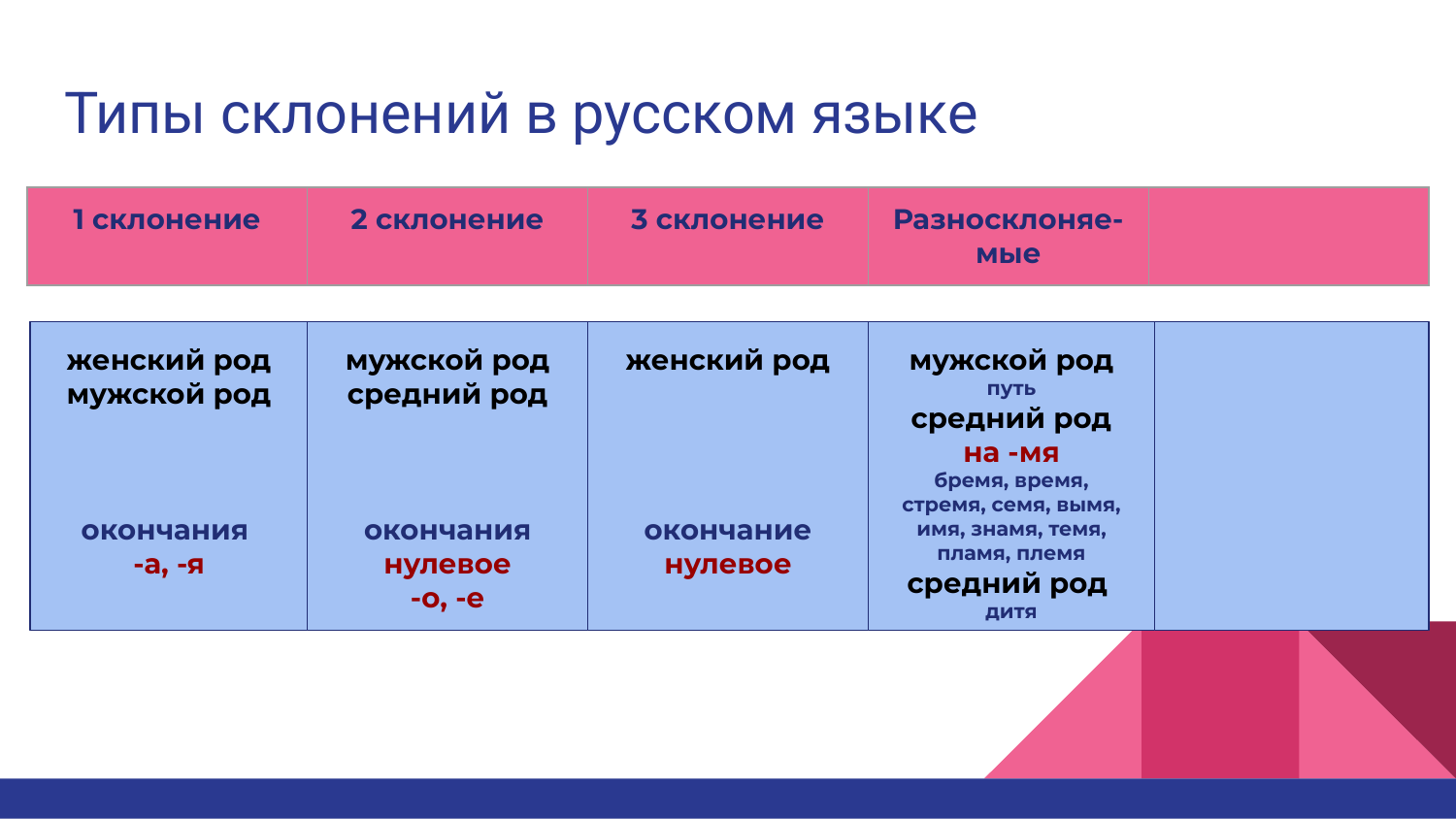

# Типы склонений в русском языке
| 1 склонение | 2 склонение | 3 склонение | Разносклоняе- мые |  |
| --- | --- | --- | --- | --- |

женский род
мужской род

окончания
-а, -я
мужской род
средний род

окончания нулевое
-о, -е

женский род

окончание нулевое
мужской род
путь
средний род на -мя
бремя, время, стремя, семя, вымя, имя, знамя, темя, пламя, племя
средний род
дитя